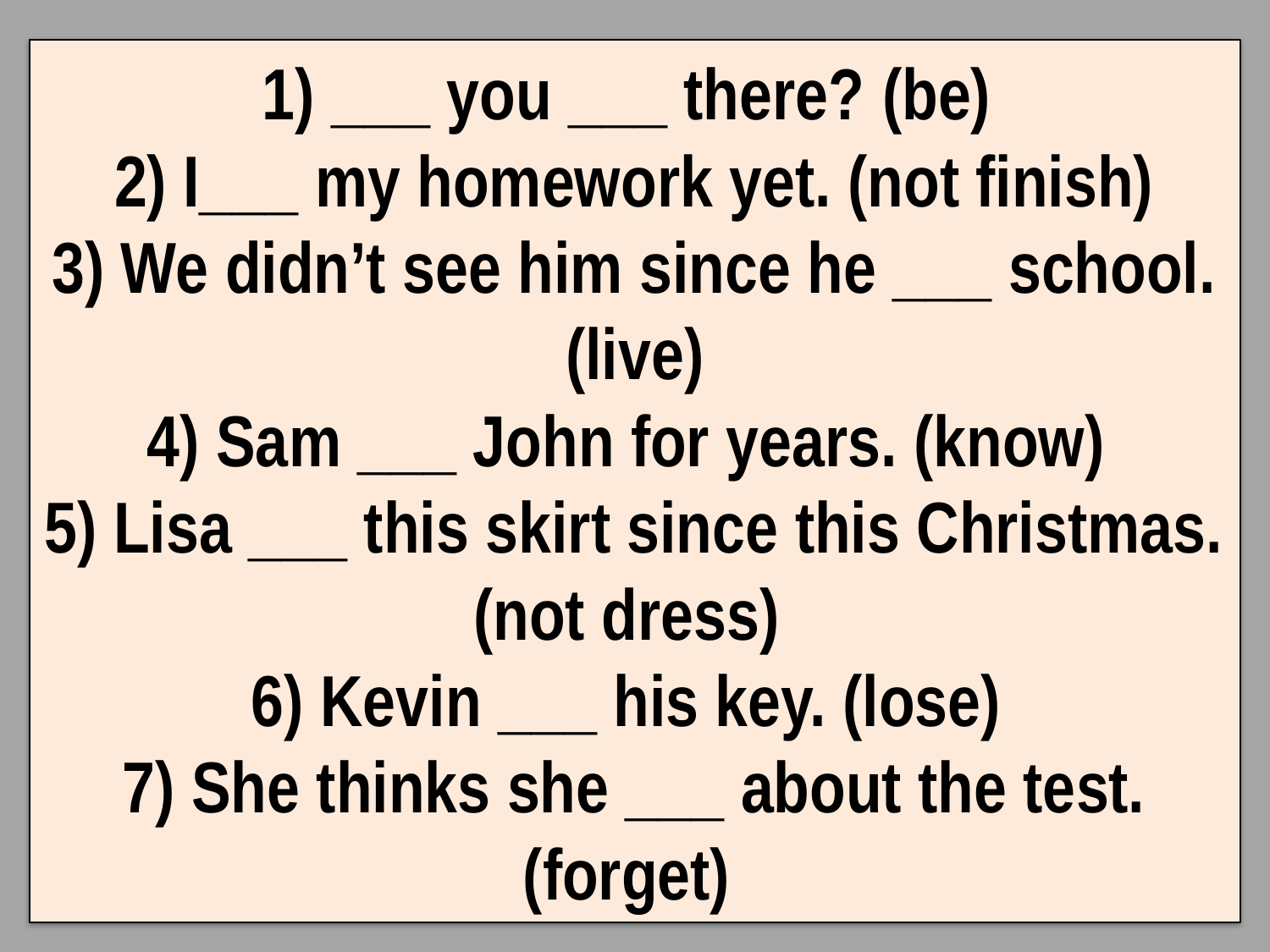

# 1) ___ you ___ there? (be) 2) I___ my homework yet. (not finish) 3) We didn’t see him since he ___ school. (live) 4) Sam ___ John for years. (know) 5) Lisa ___ this skirt since this Christmas. (not dress) 6) Kevin ___ his key. (lose) 7) She thinks she ___ about the test. (forget)